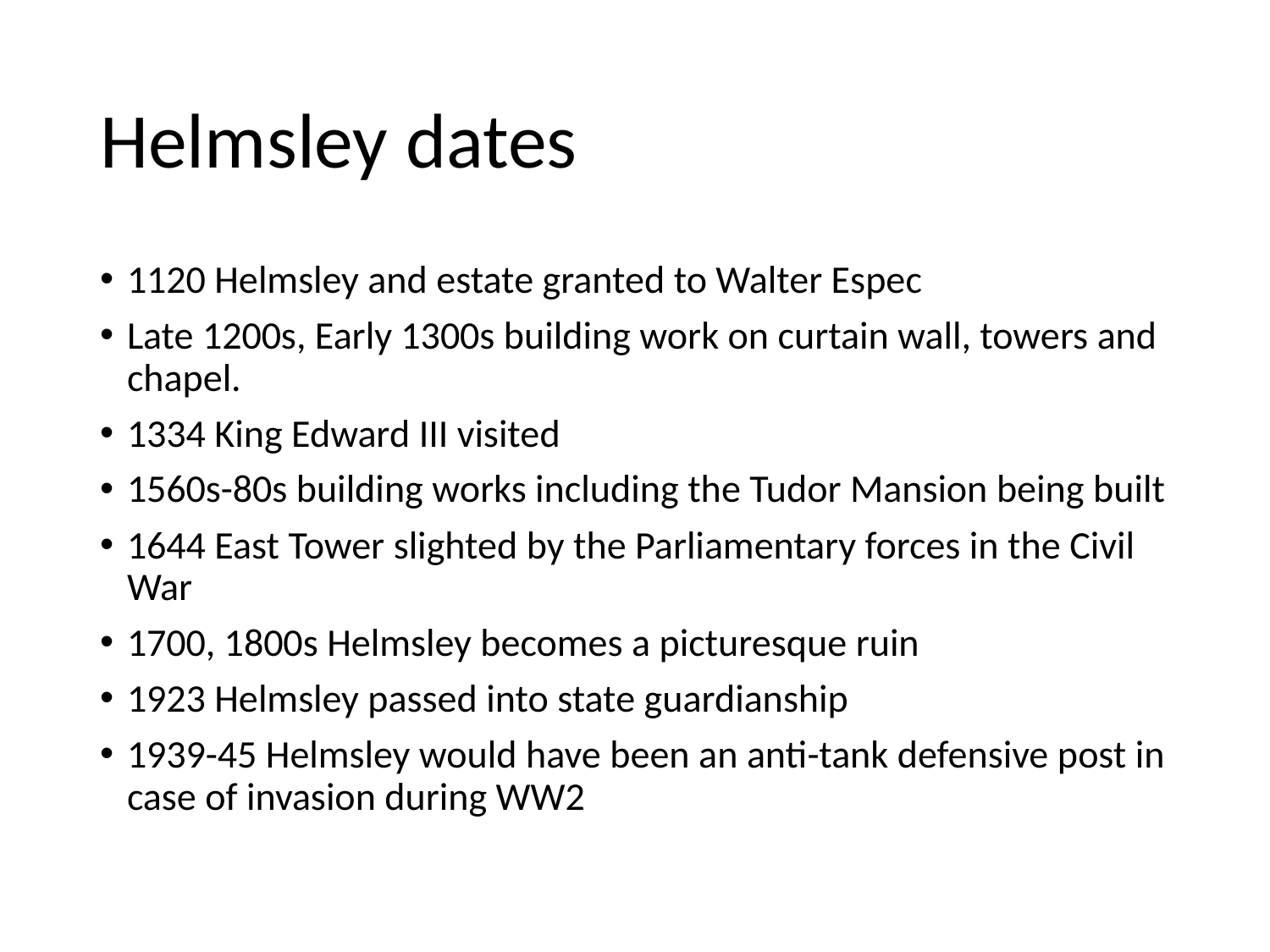

# Helmsley dates
1120 Helmsley and estate granted to Walter Espec
Late 1200s, Early 1300s building work on curtain wall, towers and chapel.
1334 King Edward III visited
1560s-80s building works including the Tudor Mansion being built
1644 East Tower slighted by the Parliamentary forces in the Civil War
1700, 1800s Helmsley becomes a picturesque ruin
1923 Helmsley passed into state guardianship
1939-45 Helmsley would have been an anti-tank defensive post in case of invasion during WW2